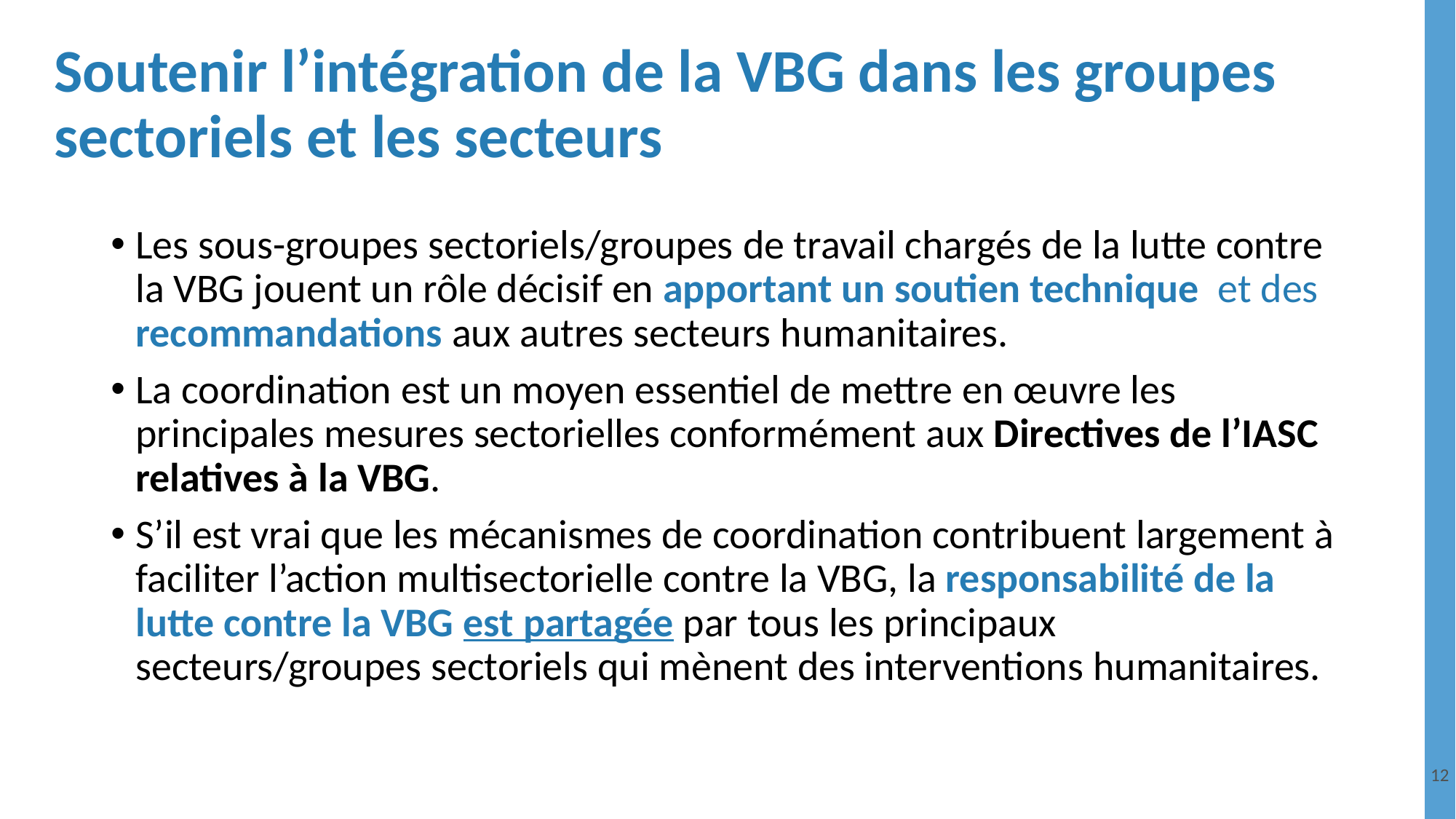

Soutenir l’intégration de la VBG dans les groupes sectoriels et les secteurs
Les sous-groupes sectoriels/groupes de travail chargés de la lutte contre la VBG jouent un rôle décisif en apportant un soutien technique  et des recommandations aux autres secteurs humanitaires.
La coordination est un moyen essentiel de mettre en œuvre les principales mesures sectorielles conformément aux Directives de l’IASC relatives à la VBG.
S’il est vrai que les mécanismes de coordination contribuent largement à faciliter l’action multisectorielle contre la VBG, la responsabilité de la lutte contre la VBG est partagée par tous les principaux secteurs/groupes sectoriels qui mènent des interventions humanitaires.